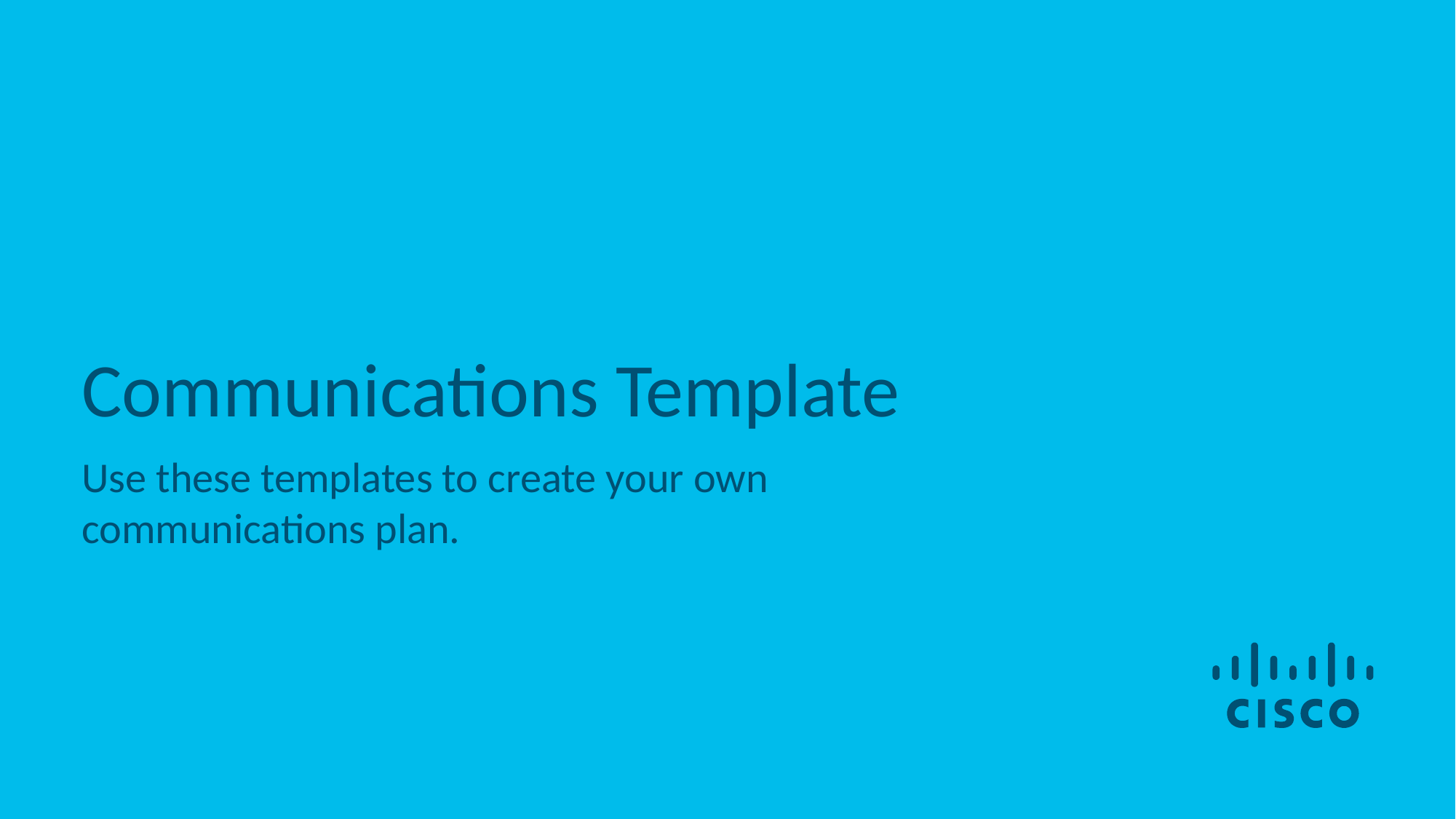

Communications Template
Use these templates to create your own communications plan.